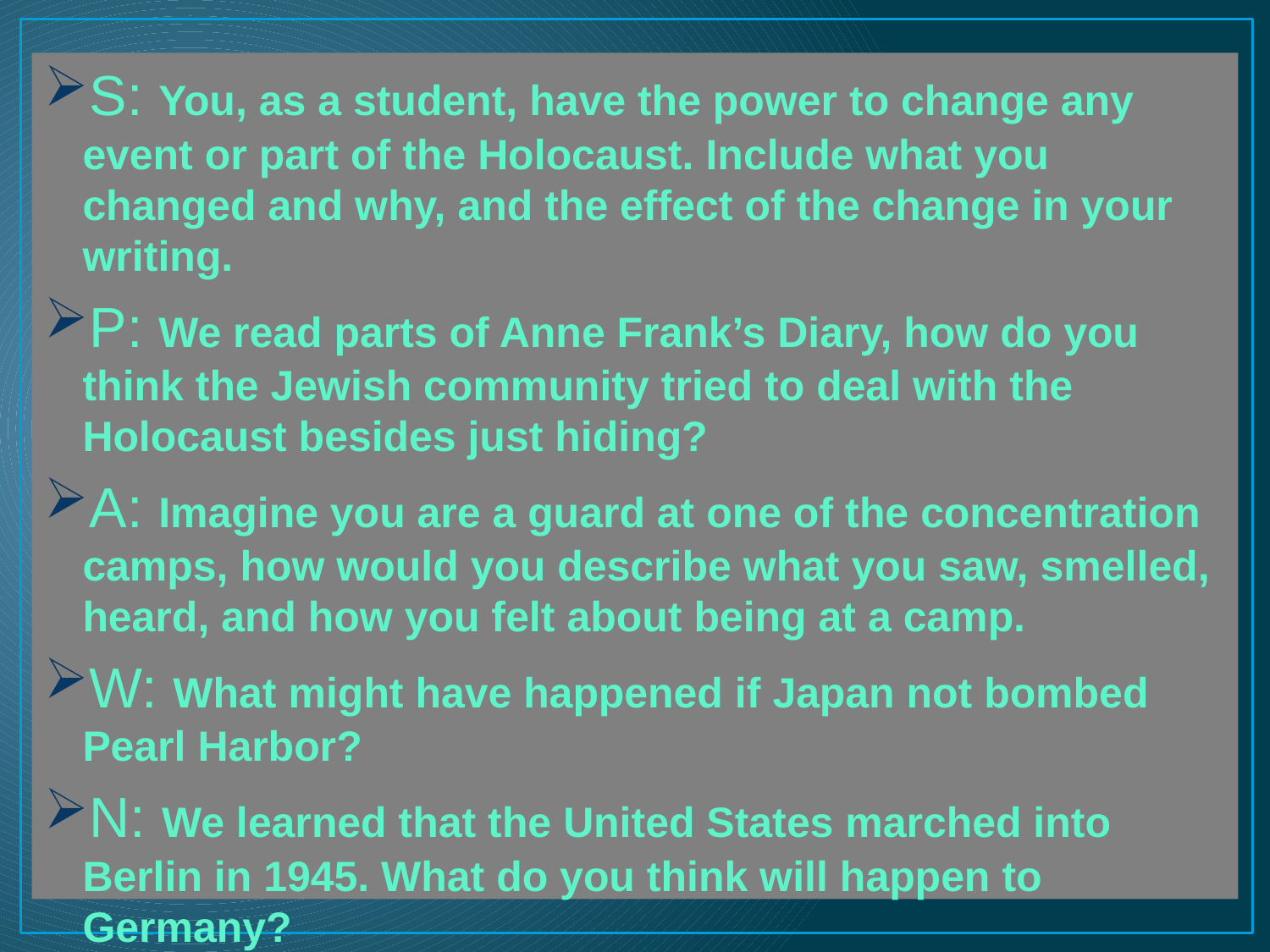

S: You, as a student, have the power to change any event or part of the Holocaust. Include what you changed and why, and the effect of the change in your writing.
P: We read parts of Anne Frank’s Diary, how do you think the Jewish community tried to deal with the Holocaust besides just hiding?
A: Imagine you are a guard at one of the concentration camps, how would you describe what you saw, smelled, heard, and how you felt about being at a camp.
W: What might have happened if Japan not bombed Pearl Harbor?
N: We learned that the United States marched into Berlin in 1945. What do you think will happen to Germany?